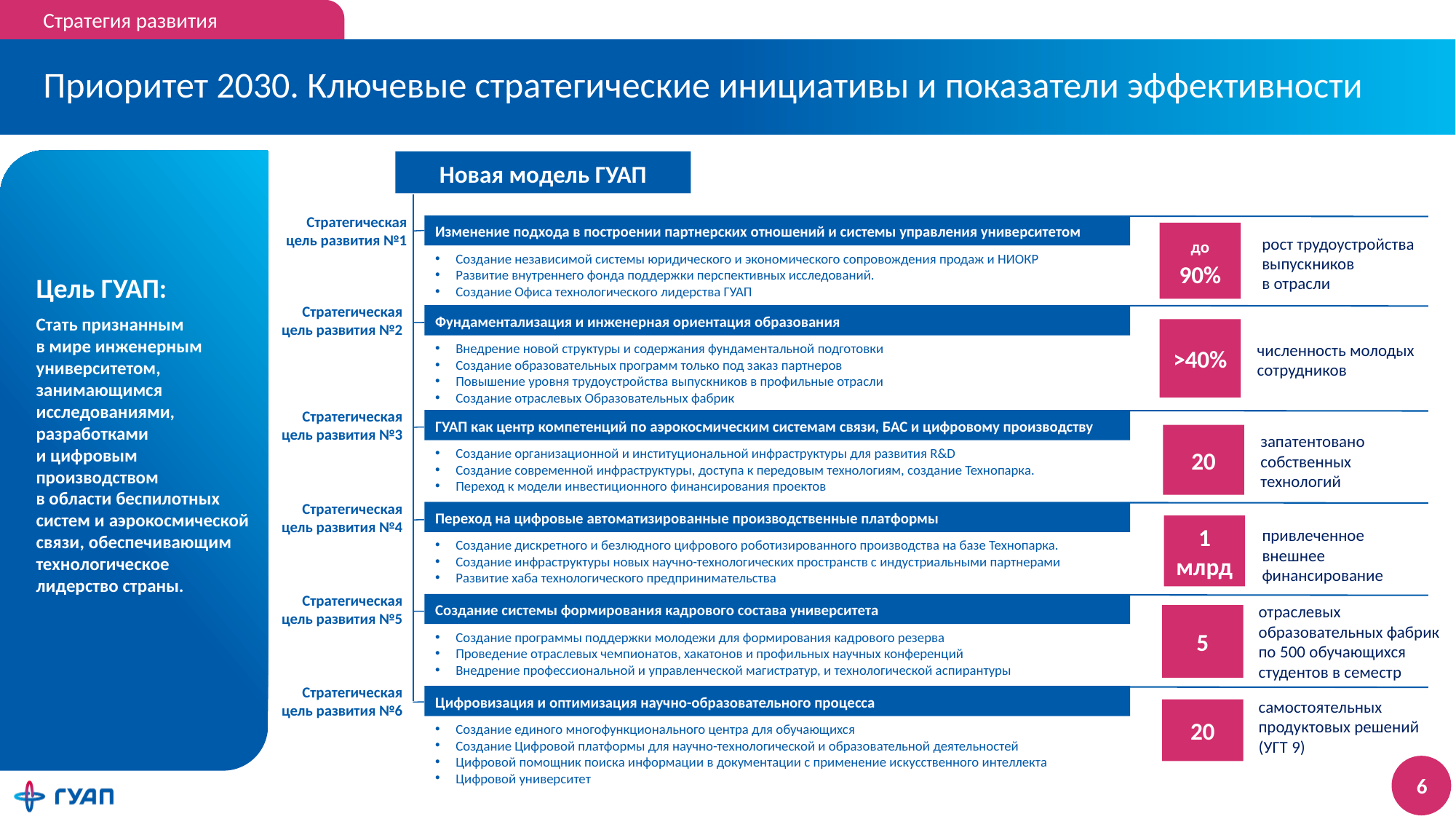

Стратегия развития
# Приоритет 2030. Ключевые стратегические инициативы и показатели эффективности

Новая модель ГУАП
Стратегическая цель развития №1
Изменение подхода в построении партнерских отношений и системы управления университетом
Создание независимой системы юридического и экономического сопровождения продаж и НИОКР
Развитие внутреннего фонда поддержки перспективных исследований.
Создание Офиса технологического лидерства ГУАП
Стратегическая цель развития №2
Фундаментализация и инженерная ориентация образования
Внедрение новой структуры и содержания фундаментальной подготовки
Создание образовательных программ только под заказ партнеров
Повышение уровня трудоустройства выпускников в профильные отрасли
Создание отраслевых Образовательных фабрик
Стратегическая цель развития №3
ГУАП как центр компетенций по аэрокосмическим системам связи, БАС и цифровому производству
Создание организационной и институциональной инфраструктуры для развития R&D
Создание современной инфраструктуры, доступа к передовым технологиям, создание Технопарка.
Переход к модели инвестиционного финансирования проектов
Стратегическая цель развития №4
Переход на цифровые автоматизированные производственные платформы
Создание дискретного и безлюдного цифрового роботизированного производства на базе Технопарка.
Создание инфраструктуры новых научно-технологических пространств с индустриальными партнерами
Развитие хаба технологического предпринимательства
Стратегическая цель развития №5
Создание системы формирования кадрового состава университета
Создание программы поддержки молодежи для формирования кадрового резерва
Проведение отраслевых чемпионатов, хакатонов и профильных научных конференций
Внедрение профессиональной и управленческой магистратур, и технологической аспирантуры
Стратегическая цель развития №6
Цифровизация и оптимизация научно-образовательного процесса
Создание единого многофункционального центра для обучающихся
Создание Цифровой платформы для научно-технологической и образовательной деятельностей
Цифровой помощник поиска информации в документации с применение искусственного интеллекта
Цифровой университет
до 90%
рост трудоустройства выпускников
в отрасли
>40%
численность молодых сотрудников
20
запатентовано собственных технологий
1 млрд
привлеченное внешнее финансирование
отраслевых образовательных фабрик
по 500 обучающихся студентов в семестр

5
самостоятельных продуктовых решений (УГТ 9)
20
Цель ГУАП:
Стать признанным
в мире инженерным университетом, занимающимся исследованиями, разработками
и цифровым производством
в области беспилотных систем и аэрокосмической связи, обеспечивающим технологическое лидерство страны.